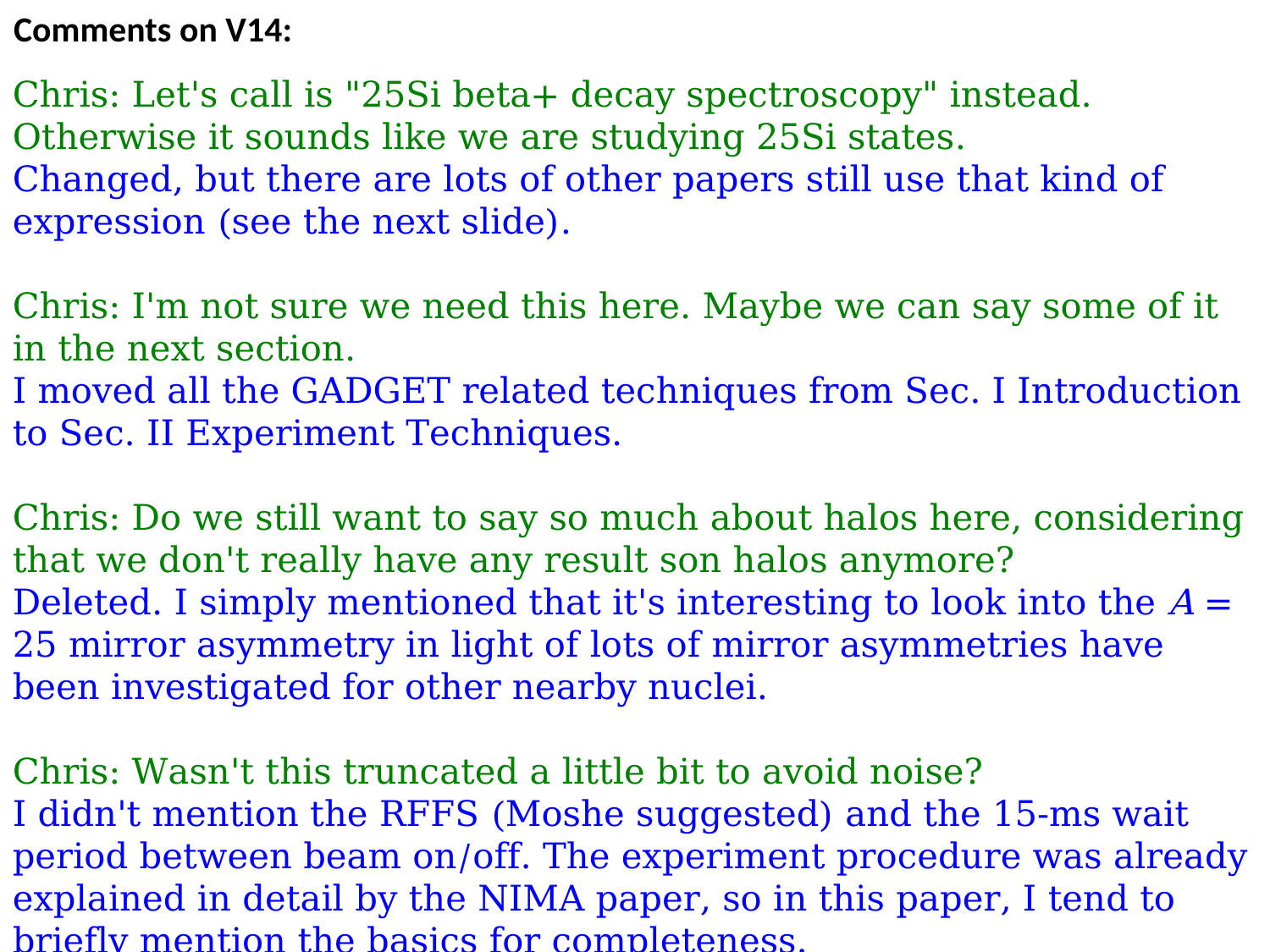

Comments on V14:
Chris: Let's call is "25Si beta+ decay spectroscopy" instead. Otherwise it sounds like we are studying 25Si states.
Changed, but there are lots of other papers still use that kind of expression (see the next slide).

Chris: I'm not sure we need this here. Maybe we can say some of it in the next section.
I moved all the GADGET related techniques from Sec. I Introduction to Sec. II Experiment Techniques.

Chris: Do we still want to say so much about halos here, considering that we don't really have any result son halos anymore?
Deleted. I simply mentioned that it's interesting to look into the A = 25 mirror asymmetry in light of lots of mirror asymmetries have been investigated for other nearby nuclei.

Chris: Wasn't this truncated a little bit to avoid noise?
I didn't mention the RFFS (Moshe suggested) and the 15-ms wait period between beam on/off. The experiment procedure was already explained in detail by the NIMA paper, so in this paper, I tend to briefly mention the basics for completeness.